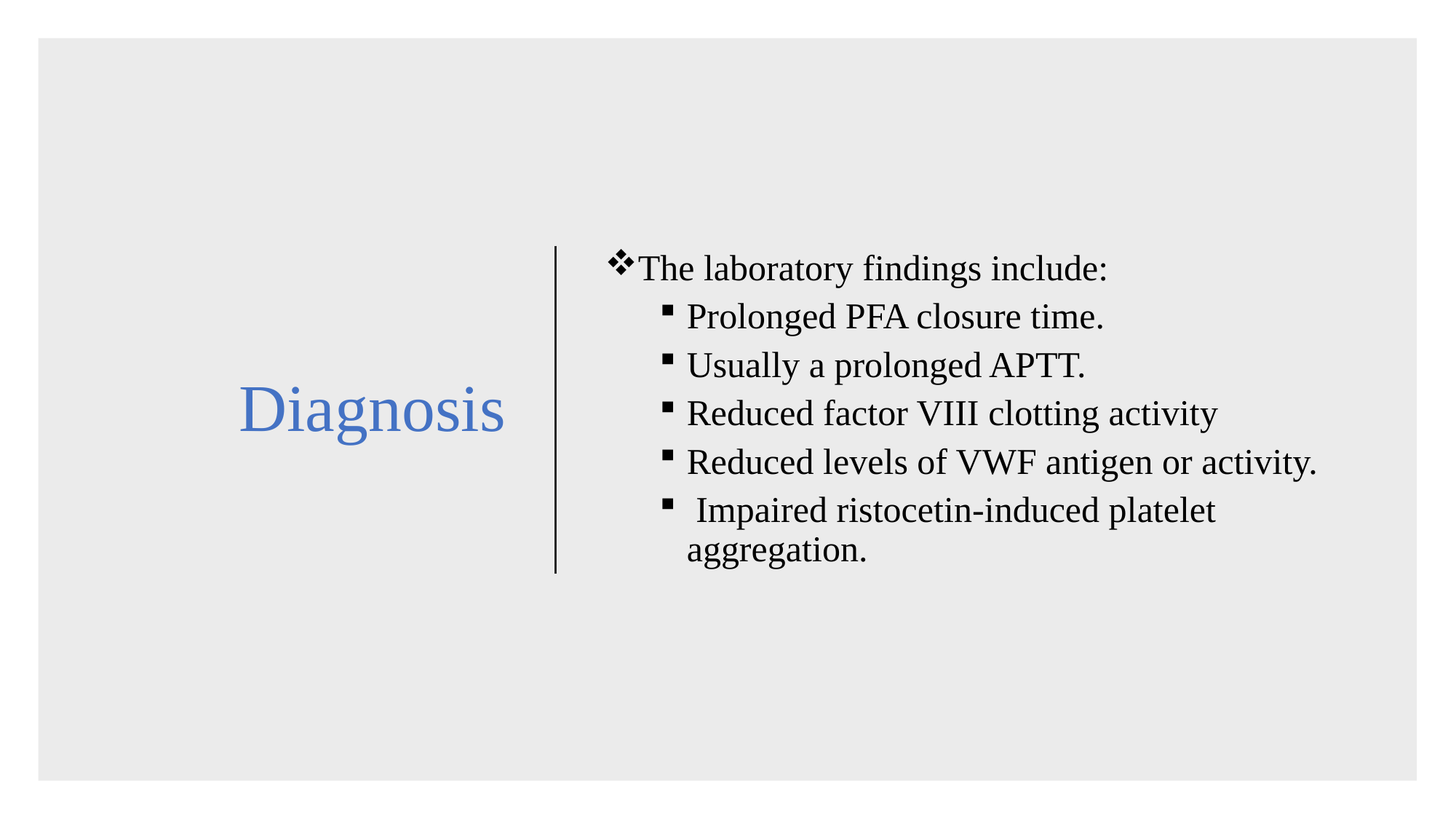

# Diagnosis
The laboratory findings include:
Prolonged PFA closure time.
Usually a prolonged APTT.
Reduced factor VIII clotting activity
Reduced levels of VWF antigen or activity.
 Impaired ristocetin-induced platelet aggregation.